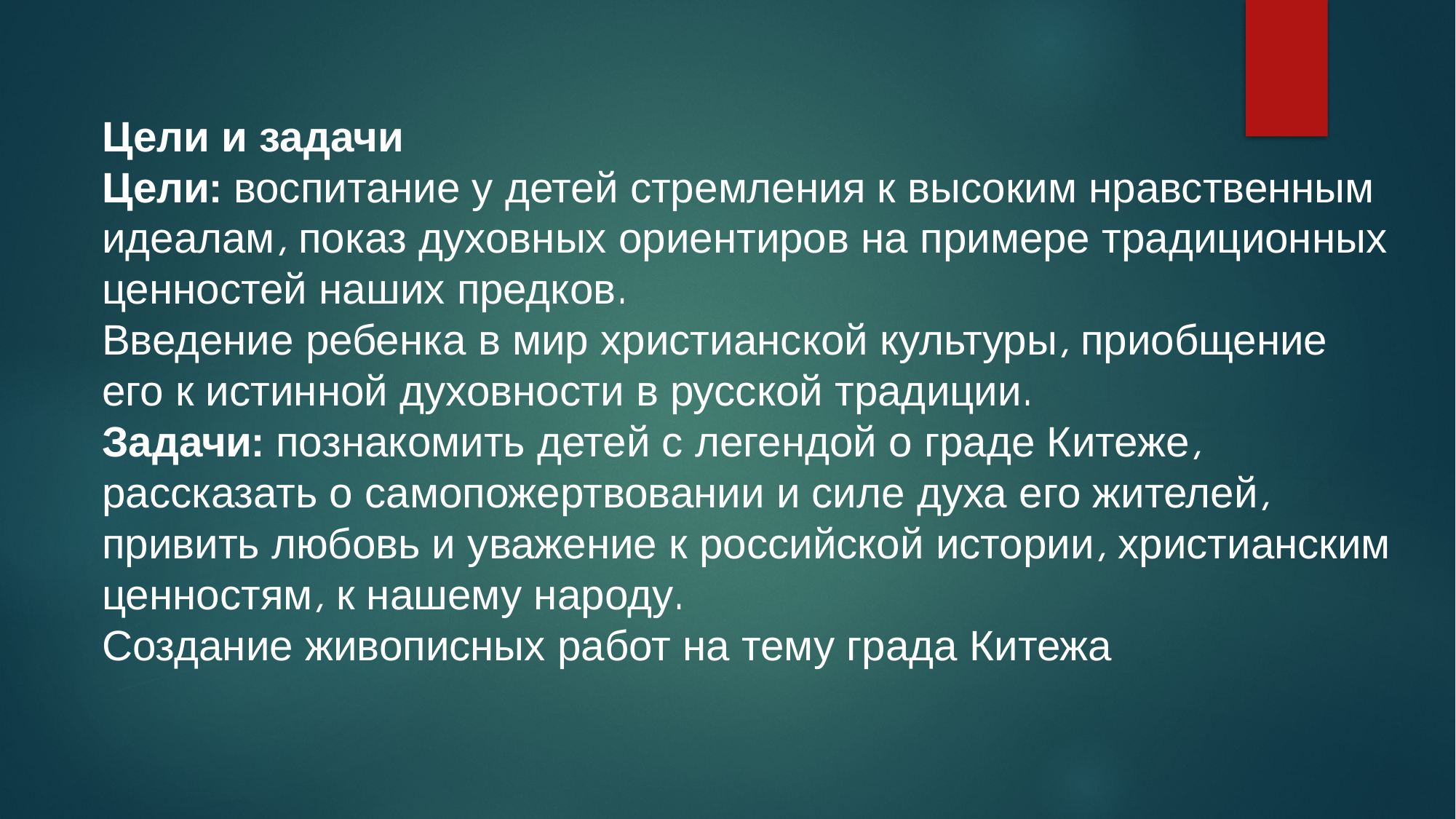

Цели и задачи
Цели: воспитание у детей стремления к высоким нравственным идеалам, показ духовных ориентиров на примере традиционных ценностей наших предков.
Введение ребенка в мир христианской культуры, приобщение его к истинной духовности в русской традиции.
Задачи: познакомить детей с легендой о граде Китеже, рассказать о самопожертвовании и силе духа его жителей, привить любовь и уважение к российской истории, христианским ценностям, к нашему народу.
Создание живописных работ на тему града Китежа